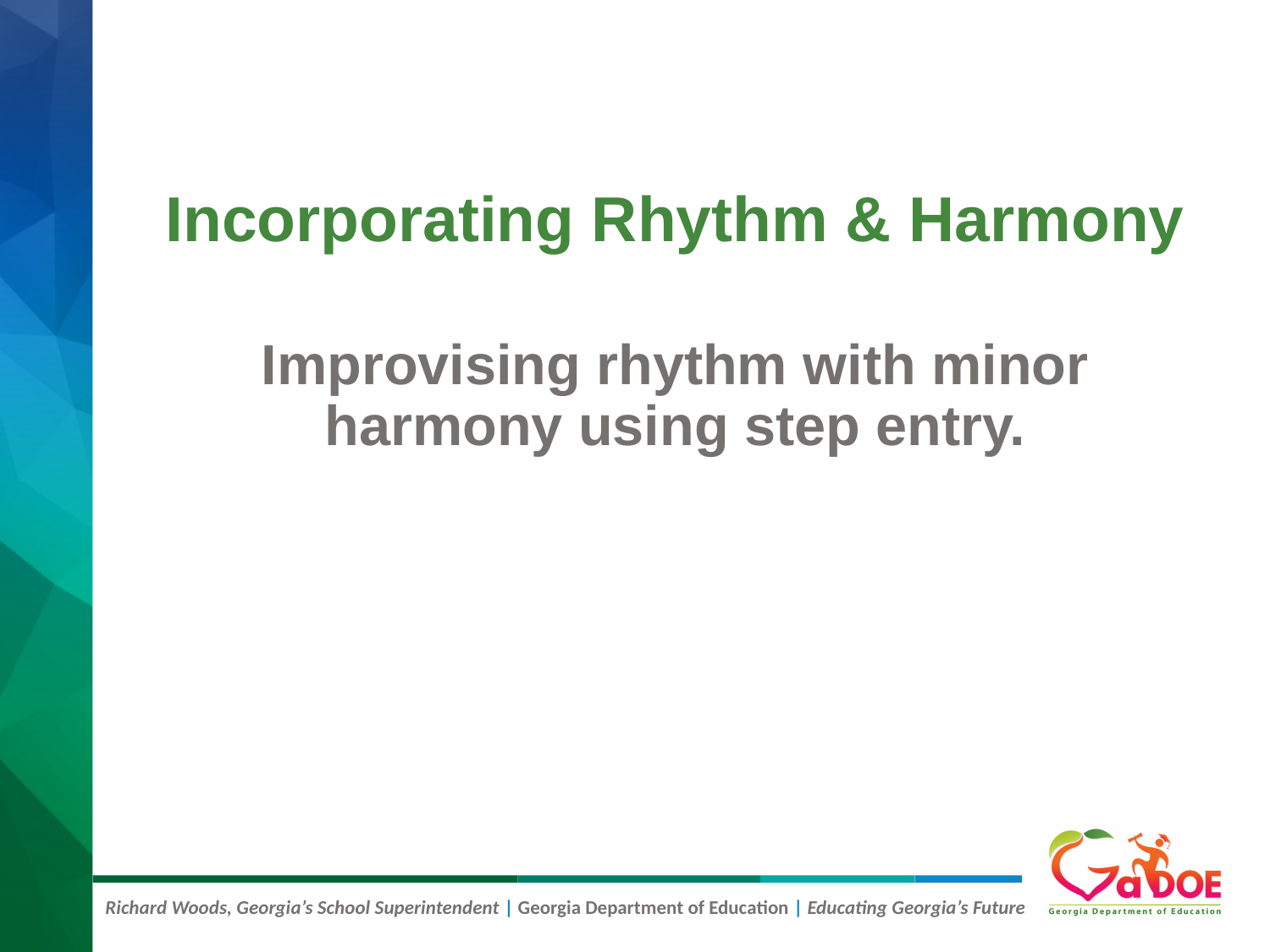

# Incorporating Rhythm & Harmony
Improvising rhythm with minor harmony using step entry.